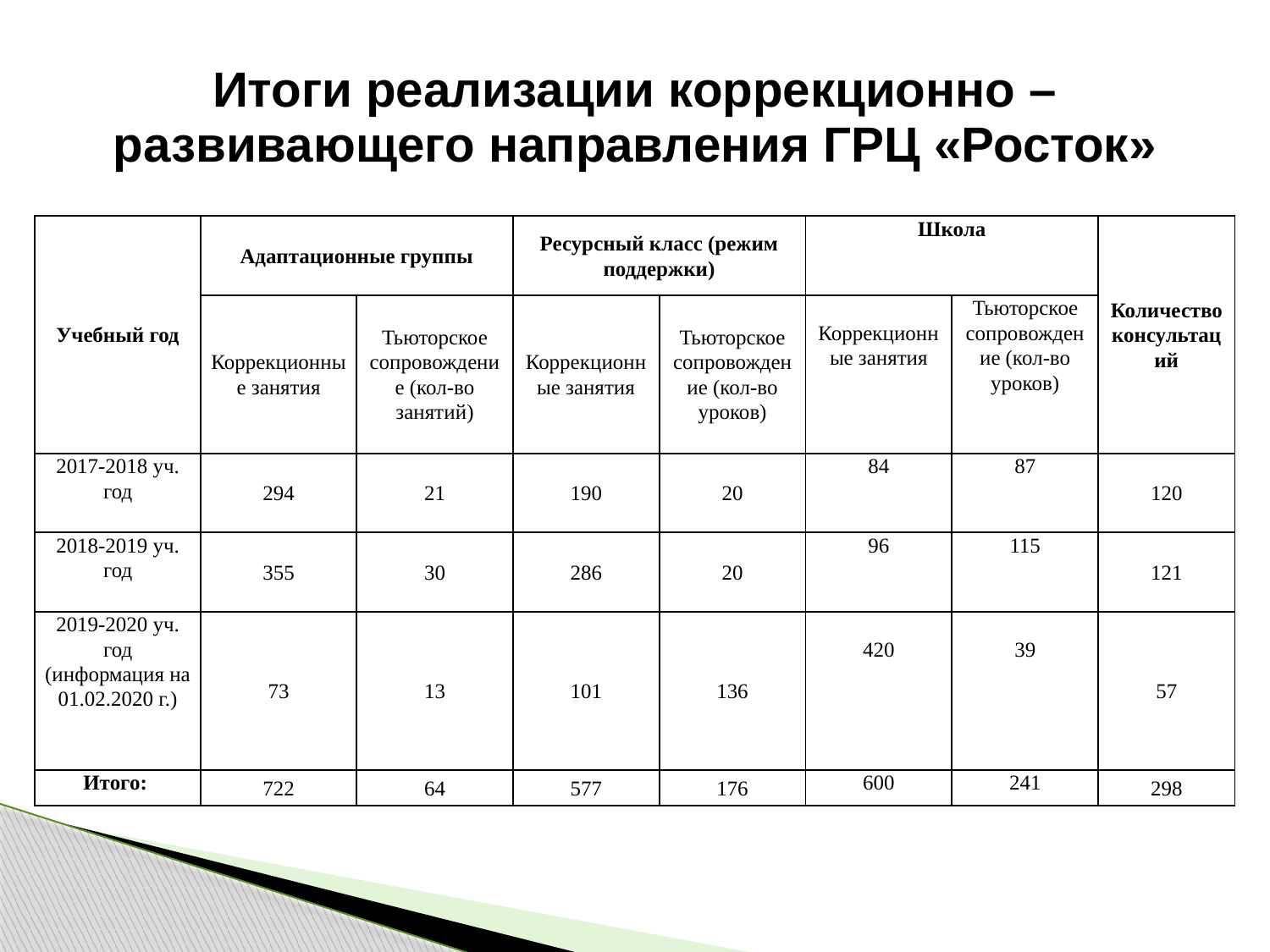

# Итоги реализации коррекционно –развивающего направления ГРЦ «Росток»
| Учебный год | Адаптационные группы |  | Ресурсный класс (режим поддержки) |  | Школа |  | Количество консультаций |
| --- | --- | --- | --- | --- | --- | --- | --- |
|  | Коррекционные занятия | Тьюторское сопровождение (кол-во занятий) | Коррекционные занятия | Тьюторское сопровождение (кол-во уроков) | Коррекционные занятия | Тьюторское сопровождение (кол-во уроков) |  |
| 2017-2018 уч. год | 294 | 21 | 190 | 20 | 84 | 87 | 120 |
| 2018-2019 уч. год | 355 | 30 | 286 | 20 | 96 | 115 | 121 |
| 2019-2020 уч. год (информация на 01.02.2020 г.) | 73 | 13 | 101 | 136 | 420 | 39 | 57 |
| Итого: | 722 | 64 | 577 | 176 | 600 | 241 | 298 |